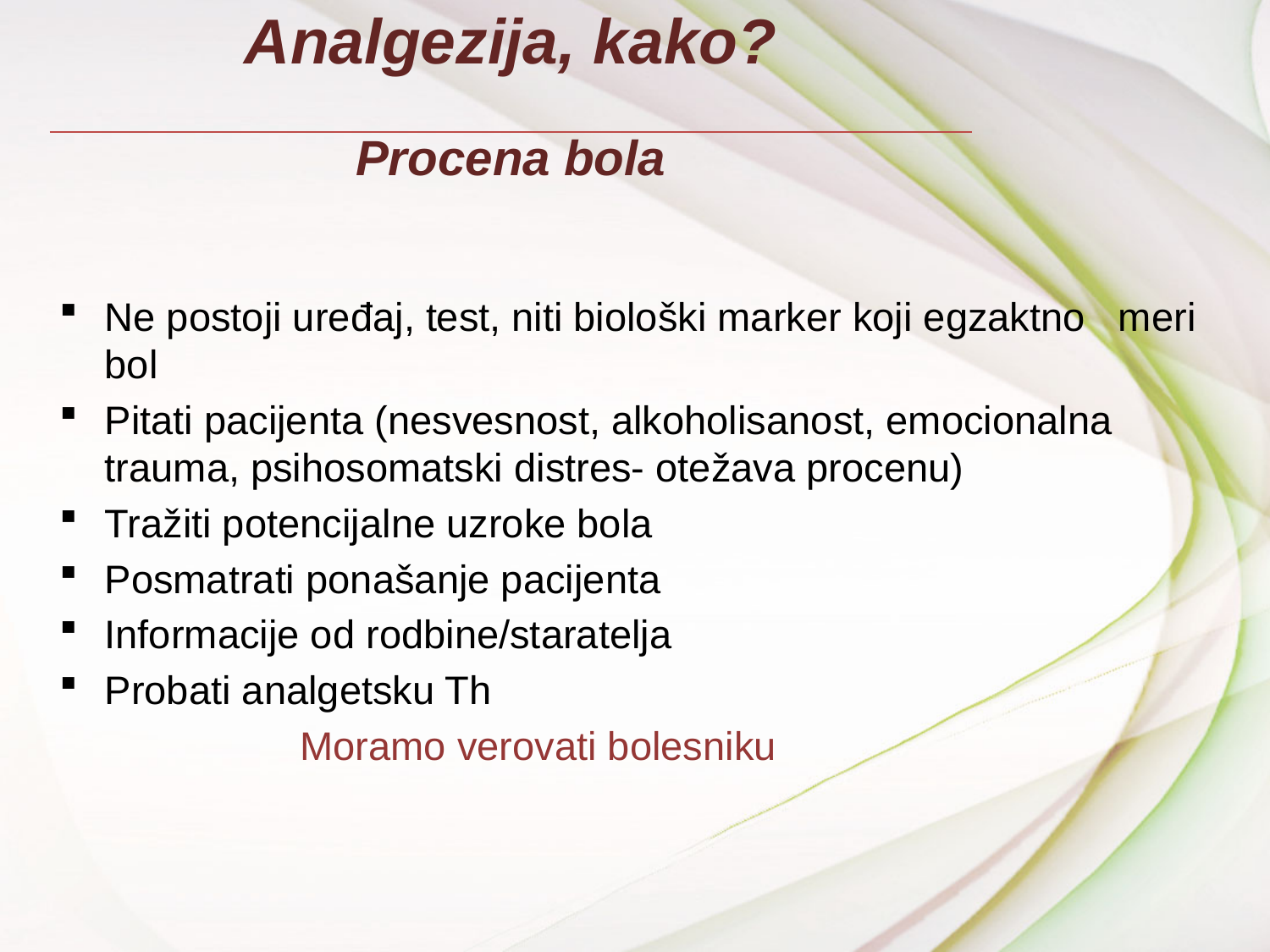

Analgezija, kako?
Procena bola
Ne postoji uređaj, test, niti biološki marker koji egzaktno   meri bol
Pitati pacijenta (nesvesnost, alkoholisanost, emocionalna  trauma, psihosomatski distres- otežava procenu)
Tražiti potencijalne uzroke bola
Posmatrati ponašanje pacijenta
Informacije od rodbine/staratelja
Probati analgetsku Th
                     Moramo verovati bolesniku